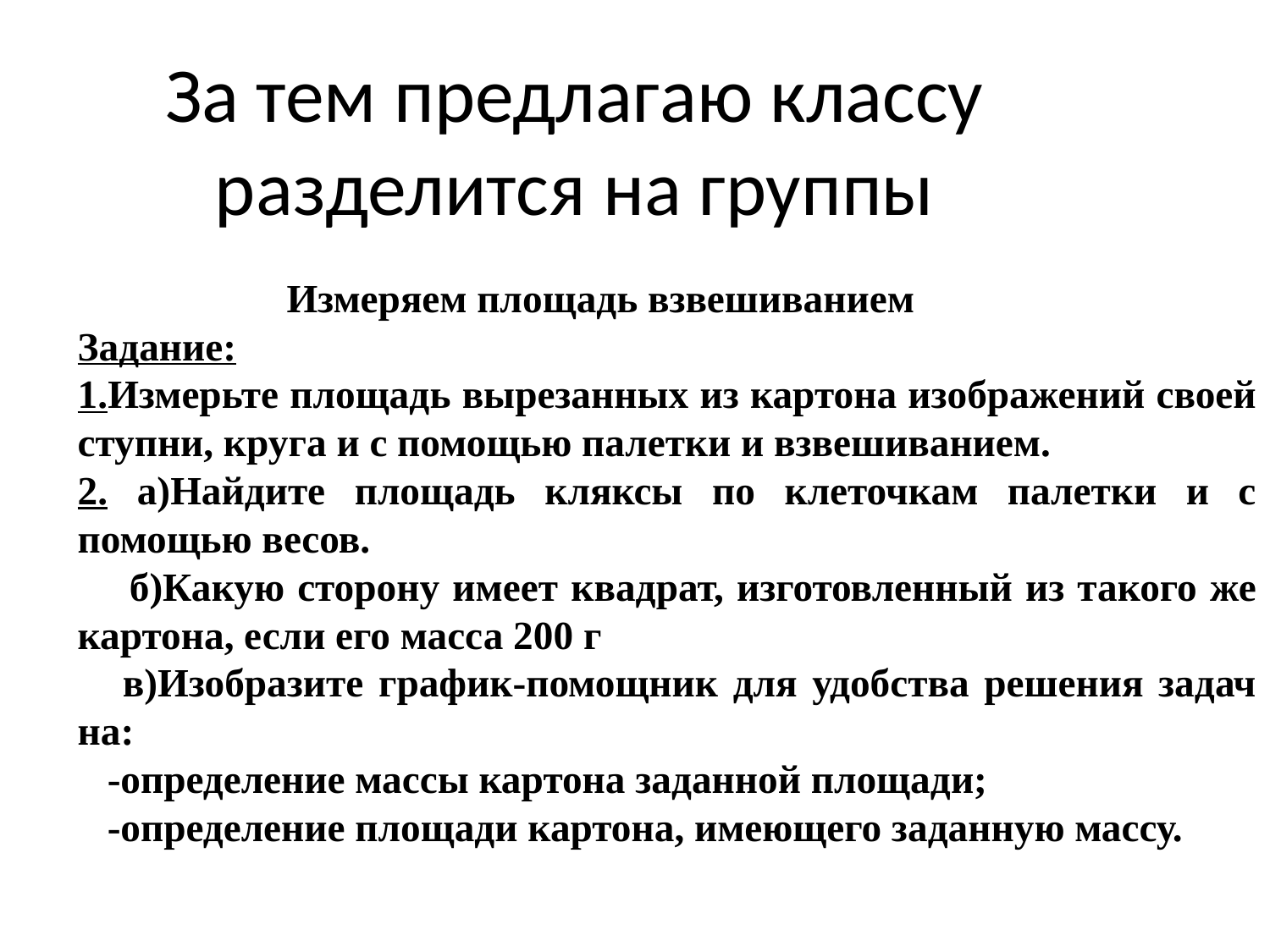

# За тем предлагаю классу разделится на группы
                     Измеряем площадь взвешиванием
Задание:
1.Измерьте площадь вырезанных из картона изображений своей ступни, круга и с помощью палетки и взвешиванием.
2. а)Найдите площадь кляксы по клеточкам палетки и с помощью весов.
    б)Какую сторону имеет квадрат, изготовленный из такого же картона, если его масса 200 г
   в)Изобразите график-помощник для удобства решения задач на:
   -определение массы картона заданной площади;
   -определение площади картона, имеющего заданную массу.